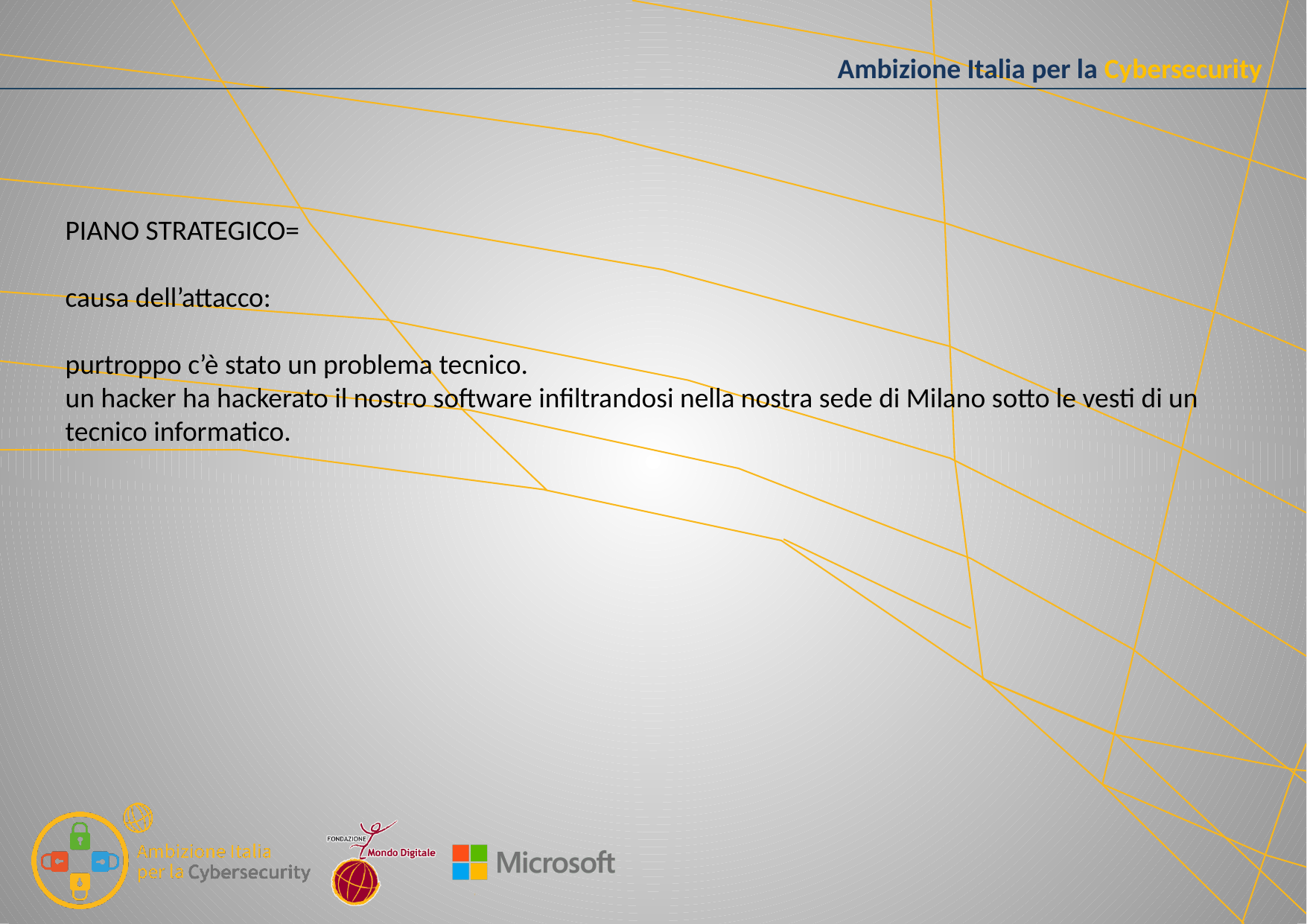

PIANO STRATEGICO=

causa dell’attacco:

purtroppo c’è stato un problema tecnico.
un hacker ha hackerato il nostro software infiltrandosi nella nostra sede di Milano sotto le vesti di un tecnico informatico.